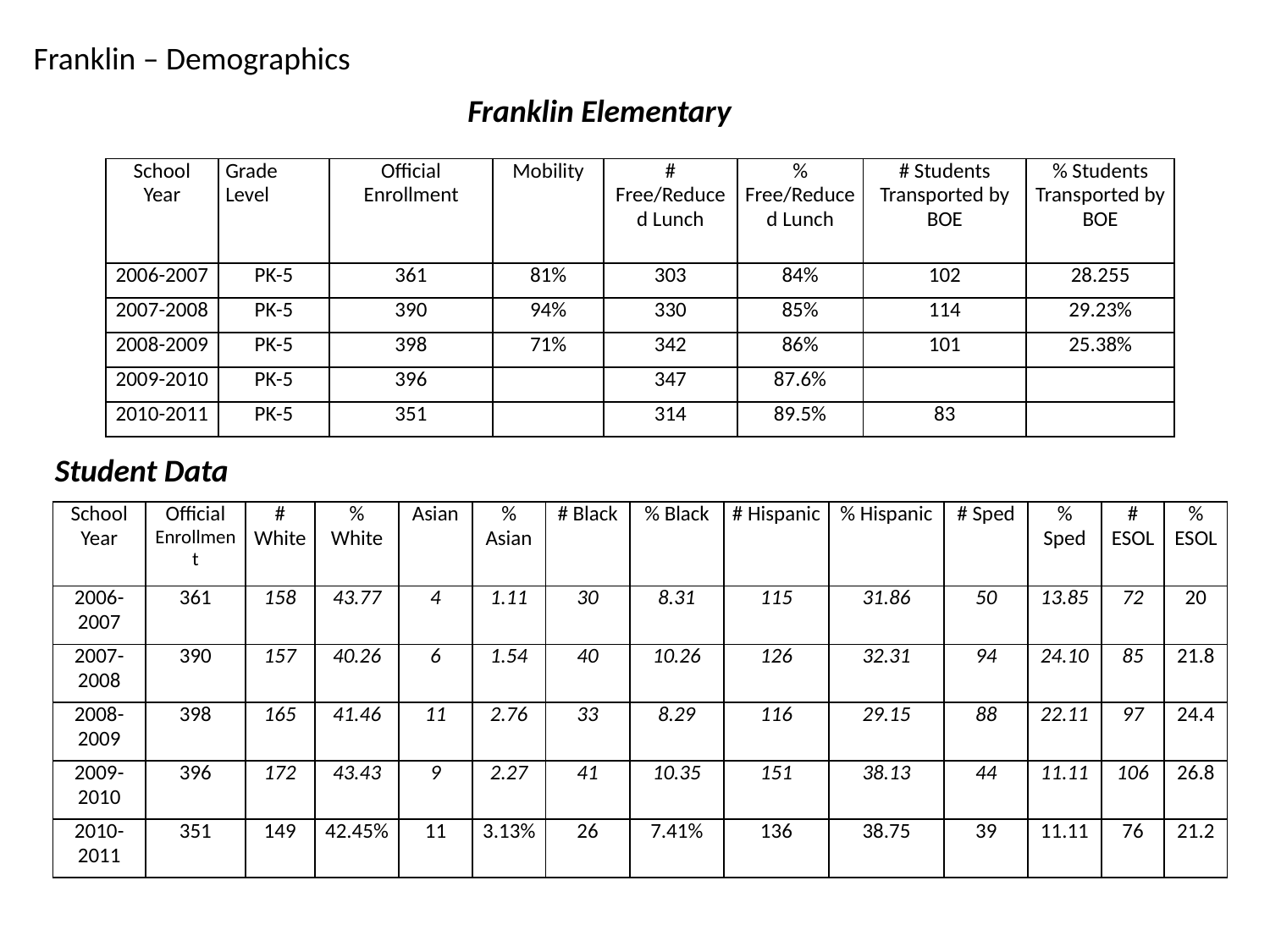

Franklin – Demographics
Franklin Elementary
| School Year | Grade Level | Official Enrollment | Mobility | # Free/Reduced Lunch | % Free/Reduced Lunch | # Students Transported by BOE | % Students Transported by BOE |
| --- | --- | --- | --- | --- | --- | --- | --- |
| 2006-2007 | PK-5 | 361 | 81% | 303 | 84% | 102 | 28.255 |
| 2007-2008 | PK-5 | 390 | 94% | 330 | 85% | 114 | 29.23% |
| 2008-2009 | PK-5 | 398 | 71% | 342 | 86% | 101 | 25.38% |
| 2009-2010 | PK-5 | 396 |  | 347 | 87.6% |  |  |
| 2010-2011 | PK-5 | 351 |  | 314 | 89.5% | 83 |  |
Student Data
| School Year | Official Enrollment | # White | % White | Asian | % Asian | # Black | % Black | # Hispanic | % Hispanic | # Sped | % Sped | # ESOL | % ESOL |
| --- | --- | --- | --- | --- | --- | --- | --- | --- | --- | --- | --- | --- | --- |
| 2006-2007 | 361 | 158 | 43.77 | 4 | 1.11 | 30 | 8.31 | 115 | 31.86 | 50 | 13.85 | 72 | 20 |
| 2007-2008 | 390 | 157 | 40.26 | 6 | 1.54 | 40 | 10.26 | 126 | 32.31 | 94 | 24.10 | 85 | 21.8 |
| 2008-2009 | 398 | 165 | 41.46 | 11 | 2.76 | 33 | 8.29 | 116 | 29.15 | 88 | 22.11 | 97 | 24.4 |
| 2009-2010 | 396 | 172 | 43.43 | 9 | 2.27 | 41 | 10.35 | 151 | 38.13 | 44 | 11.11 | 106 | 26.8 |
| 2010-2011 | 351 | 149 | 42.45% | 11 | 3.13% | 26 | 7.41% | 136 | 38.75 | 39 | 11.11 | 76 | 21.2 |